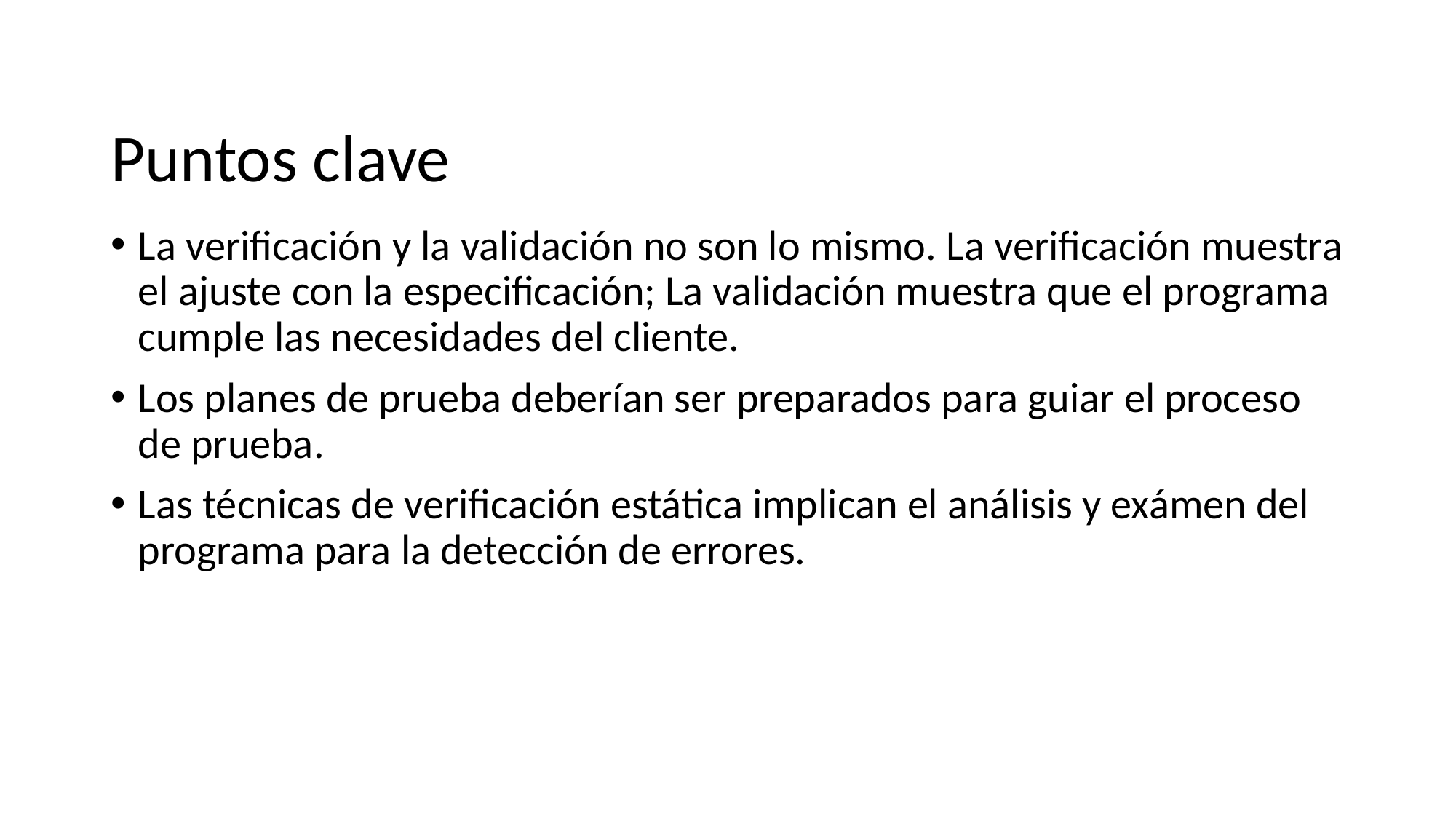

# Puntos clave
La verificación y la validación no son lo mismo. La verificación muestra el ajuste con la especificación; La validación muestra que el programa cumple las necesidades del cliente.
Los planes de prueba deberían ser preparados para guiar el proceso de prueba.
Las técnicas de verificación estática implican el análisis y exámen del programa para la detección de errores.